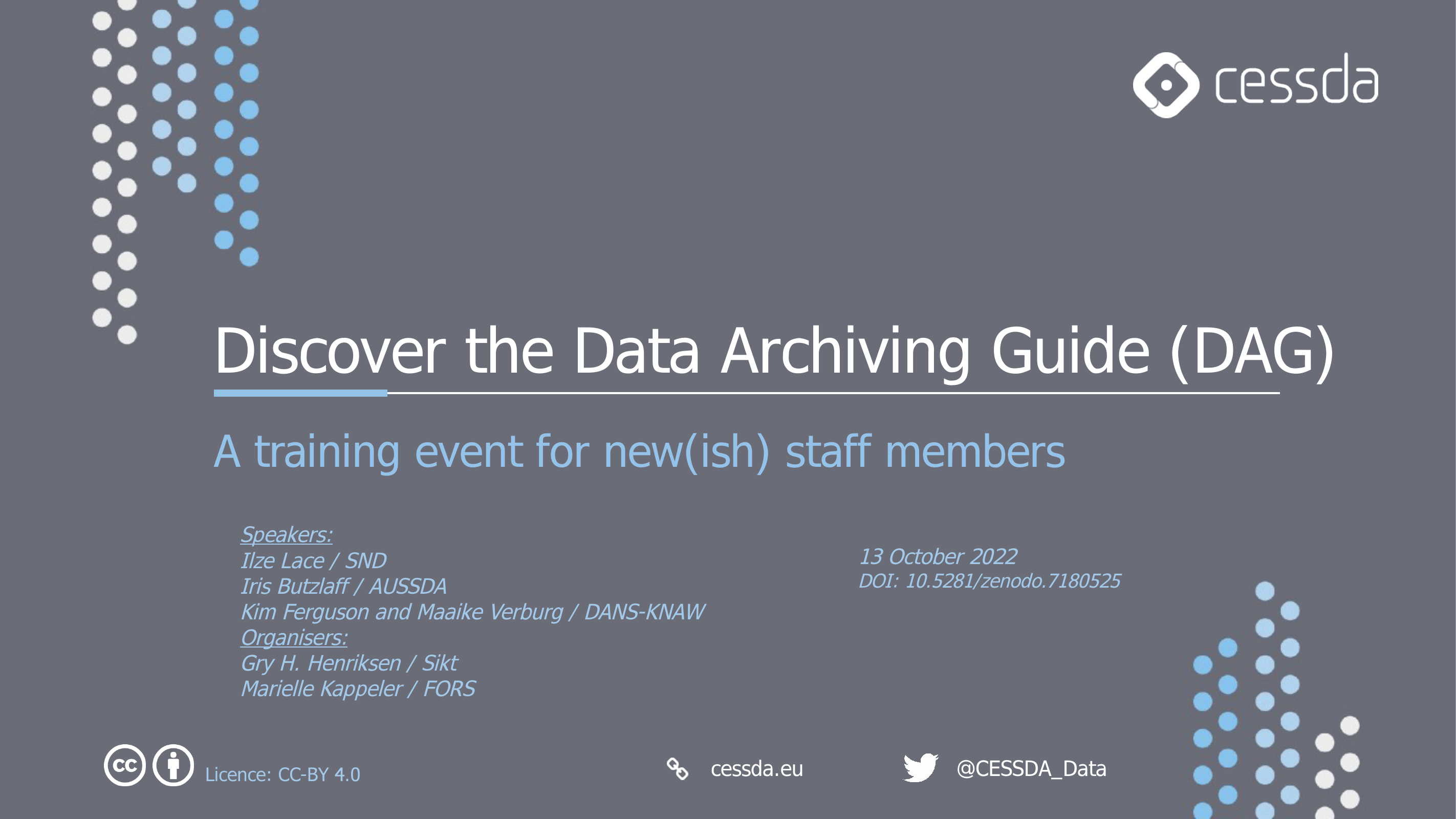

Discover the Data Archiving Guide (DAG)
A training event for new(ish) staff members
Speakers:
Ilze Lace / SND
Iris Butzlaff / AUSSDA
Kim Ferguson and Maaike Verburg / DANS-KNAW
Organisers:
Gry H. Henriksen / Sikt
Marielle Kappeler / FORS
13 October 2022
DOI: 10.5281/zenodo.7180525

Licence: CC-BY 4.0